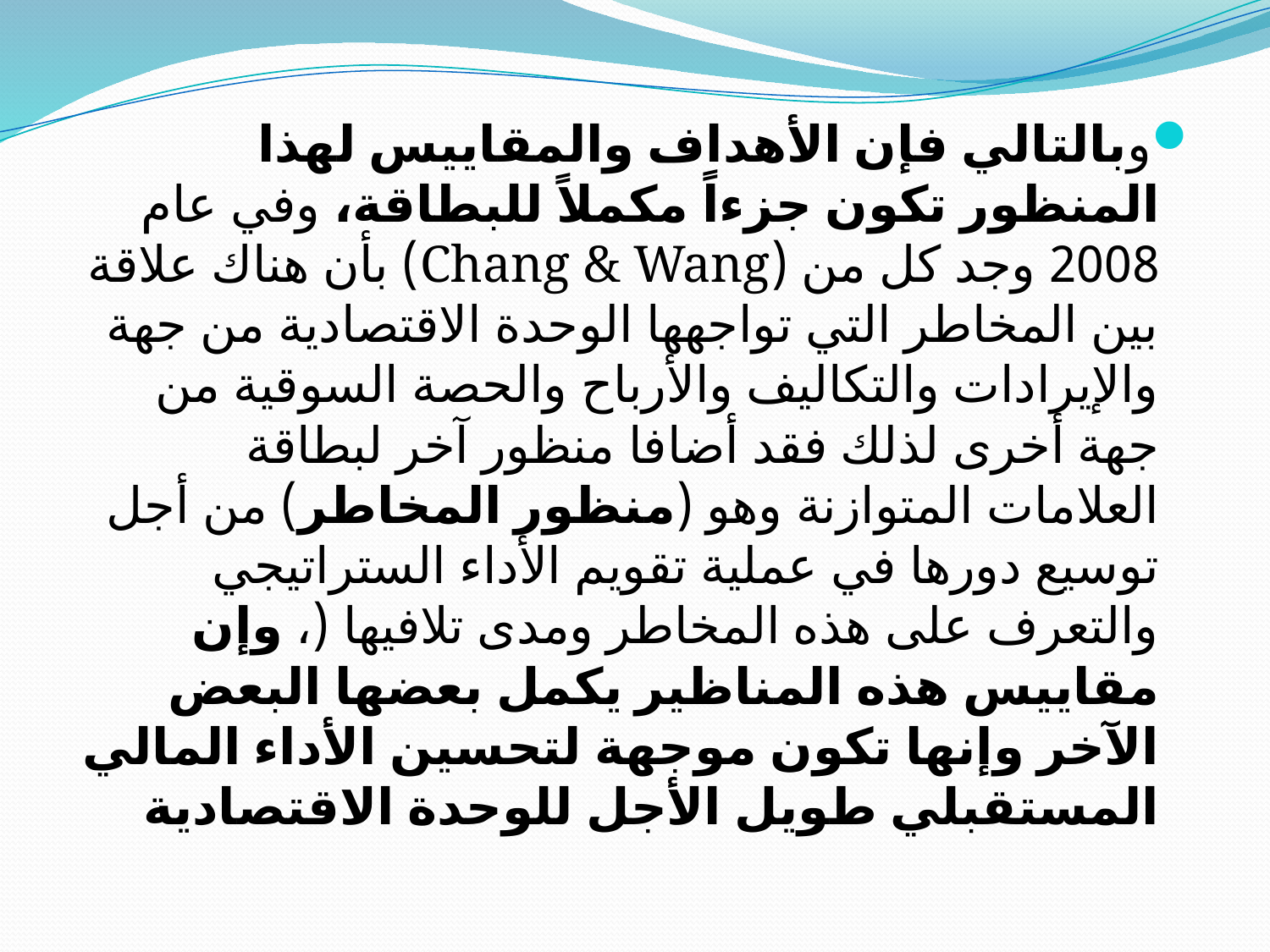

#

وبالتالي فإن الأهداف والمقاييس لهذا المنظور تكون جزءاً مكملاً للبطاقة، وفي عام 2008 وجد كل من (Chang & Wang) بأن هناك علاقة بين المخاطر التي تواجهها الوحدة الاقتصادية من جهة والإيرادات والتكاليف والأرباح والحصة السوقية من جهة أخرى لذلك فقد أضافا منظور آخر لبطاقة العلامات المتوازنة وهو (منظور المخاطر) من أجل توسيع دورها في عملية تقويم الأداء الستراتيجي والتعرف على هذه المخاطر ومدى تلافيها (، وإن مقاييس هذه المناظير يكمل بعضها البعض الآخر وإنها تكون موجهة لتحسين الأداء المالي المستقبلي طويل الأجل للوحدة الاقتصادية